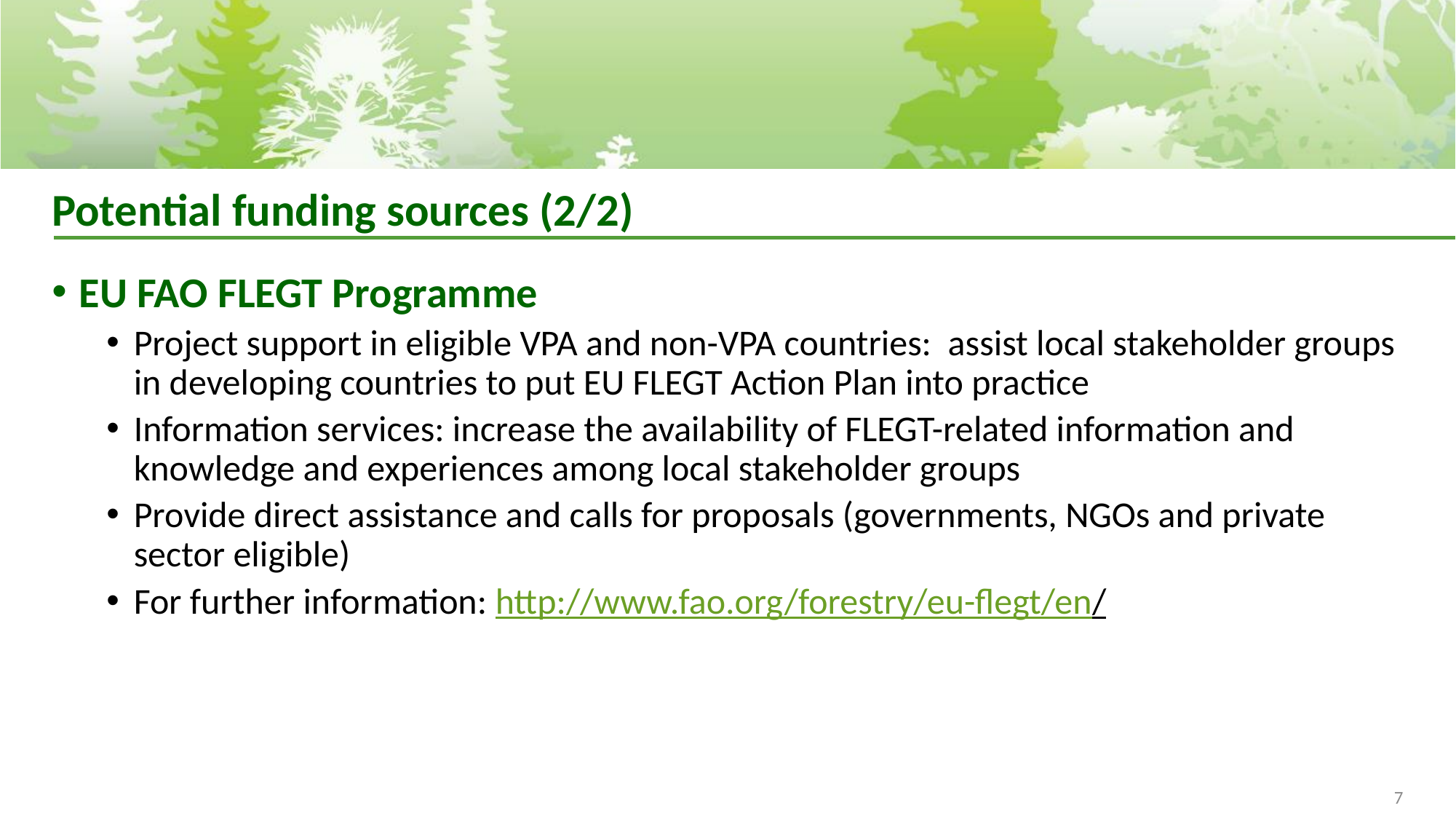

# Potential funding sources (2/2)
EU FAO FLEGT Programme
Project support in eligible VPA and non-VPA countries:  assist local stakeholder groups in developing countries to put EU FLEGT Action Plan into practice
Information services: increase the availability of FLEGT-related information and knowledge and experiences among local stakeholder groups
Provide direct assistance and calls for proposals (governments, NGOs and private sector eligible)
For further information: http://www.fao.org/forestry/eu-flegt/en/
7